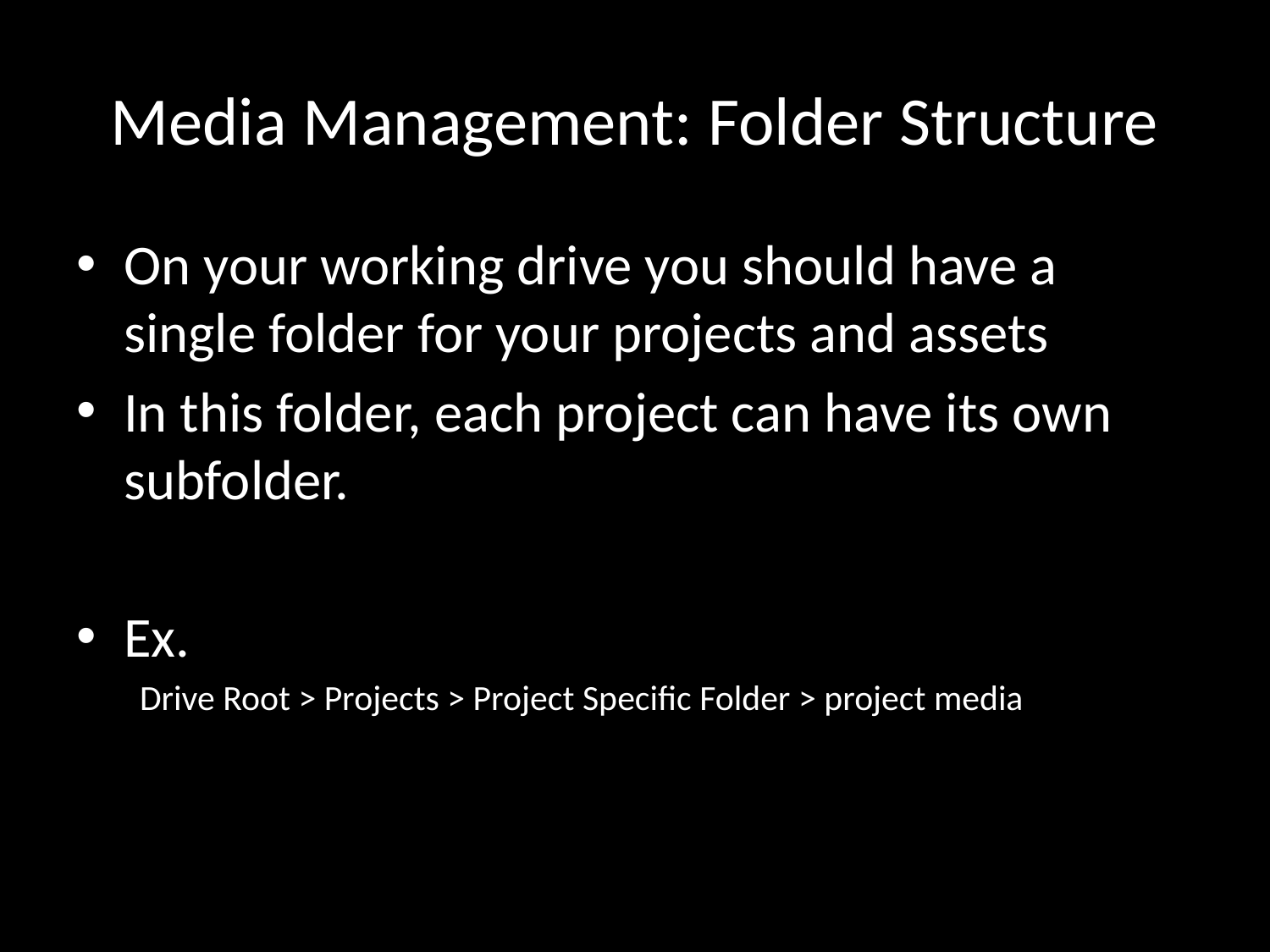

# Media Management: Folder Structure
On your working drive you should have a single folder for your projects and assets
In this folder, each project can have its own subfolder.

Ex.
Drive Root > Projects > Project Specific Folder > project media